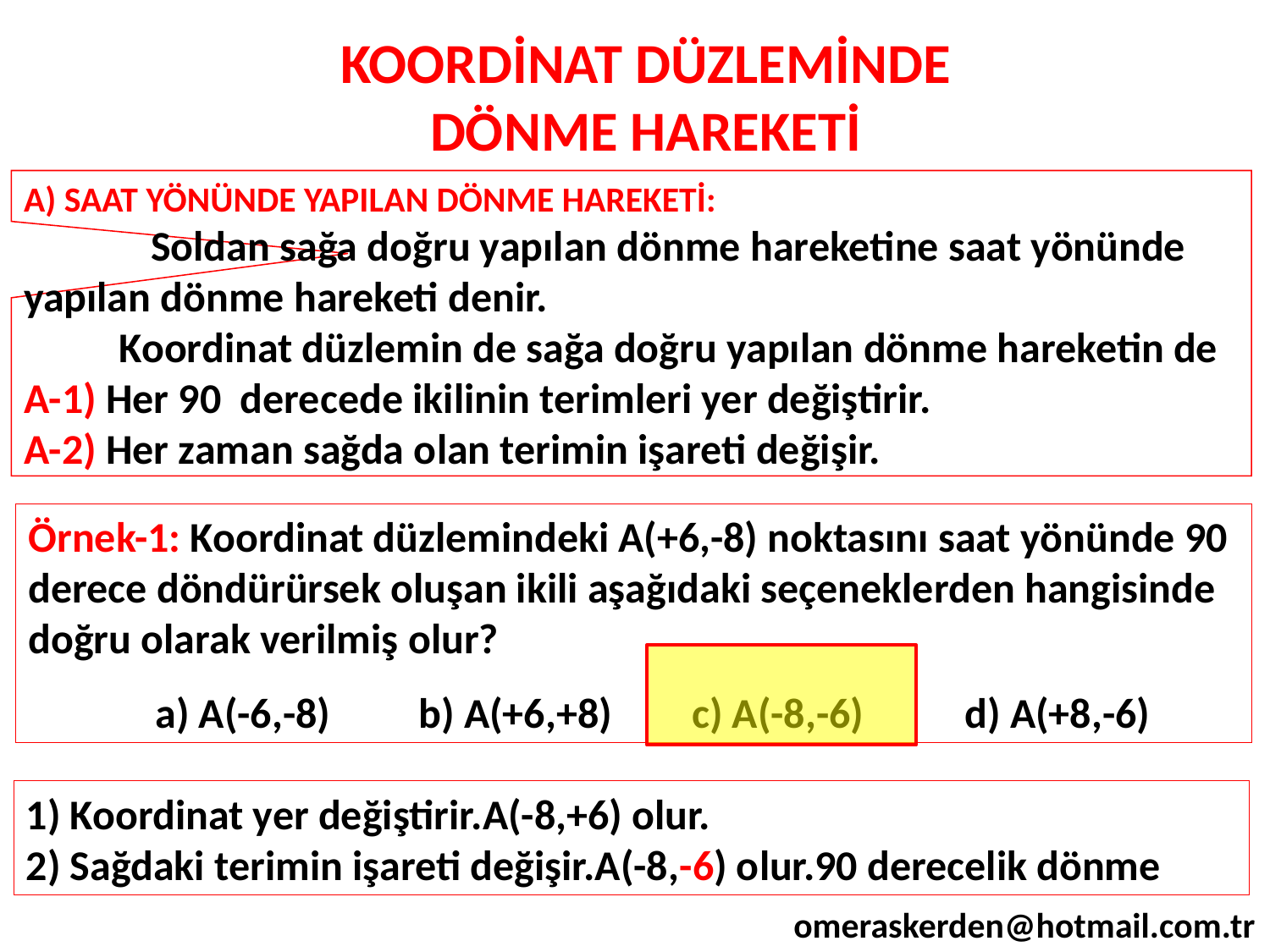

KOORDİNAT DÜZLEMİNDE
DÖNME HAREKETİ
A) SAAT YÖNÜNDE YAPILAN DÖNME HAREKETİ:
	Soldan sağa doğru yapılan dönme hareketine saat yönünde yapılan dönme hareketi denir.
          Koordinat düzlemin de sağa doğru yapılan dönme hareketin de
A-1) Her 90  derecede ikilinin terimleri yer değiştirir.
A-2) Her zaman sağda olan terimin işareti değişir.
Örnek-1: Koordinat düzlemindeki A(+6,-8) noktasını saat yönünde 90 derece döndürürsek oluşan ikili aşağıdaki seçeneklerden hangisinde doğru olarak verilmiş olur?

	a) A(-6,-8)	 b) A(+6,+8)	   c) A(-8,-6)	     d) A(+8,-6)

1) Koordinat yer değiştirir.A(-8,+6) olur.
2) Sağdaki terimin işareti değişir.A(-8,-6) olur.90 derecelik dönme
omeraskerden@hotmail.com.tr